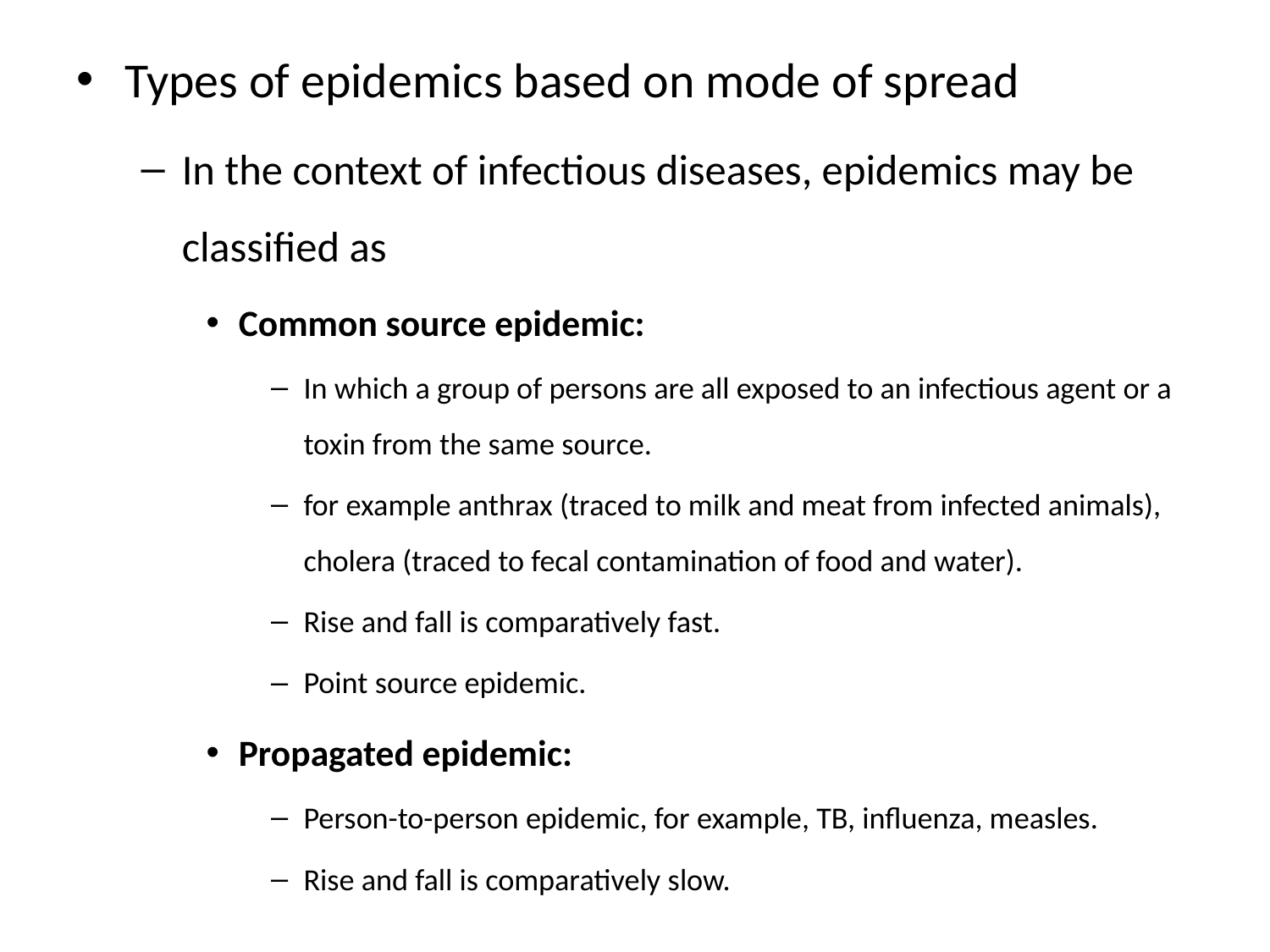

Types of epidemics based on mode of spread
In the context of infectious diseases, epidemics may be classified as
Common source epidemic:
In which a group of persons are all exposed to an infectious agent or a toxin from the same source.
for example anthrax (traced to milk and meat from infected animals), cholera (traced to fecal contamination of food and water).
Rise and fall is comparatively fast.
Point source epidemic.
Propagated epidemic:
Person-to-person epidemic, for example, TB, influenza, measles.
Rise and fall is comparatively slow.